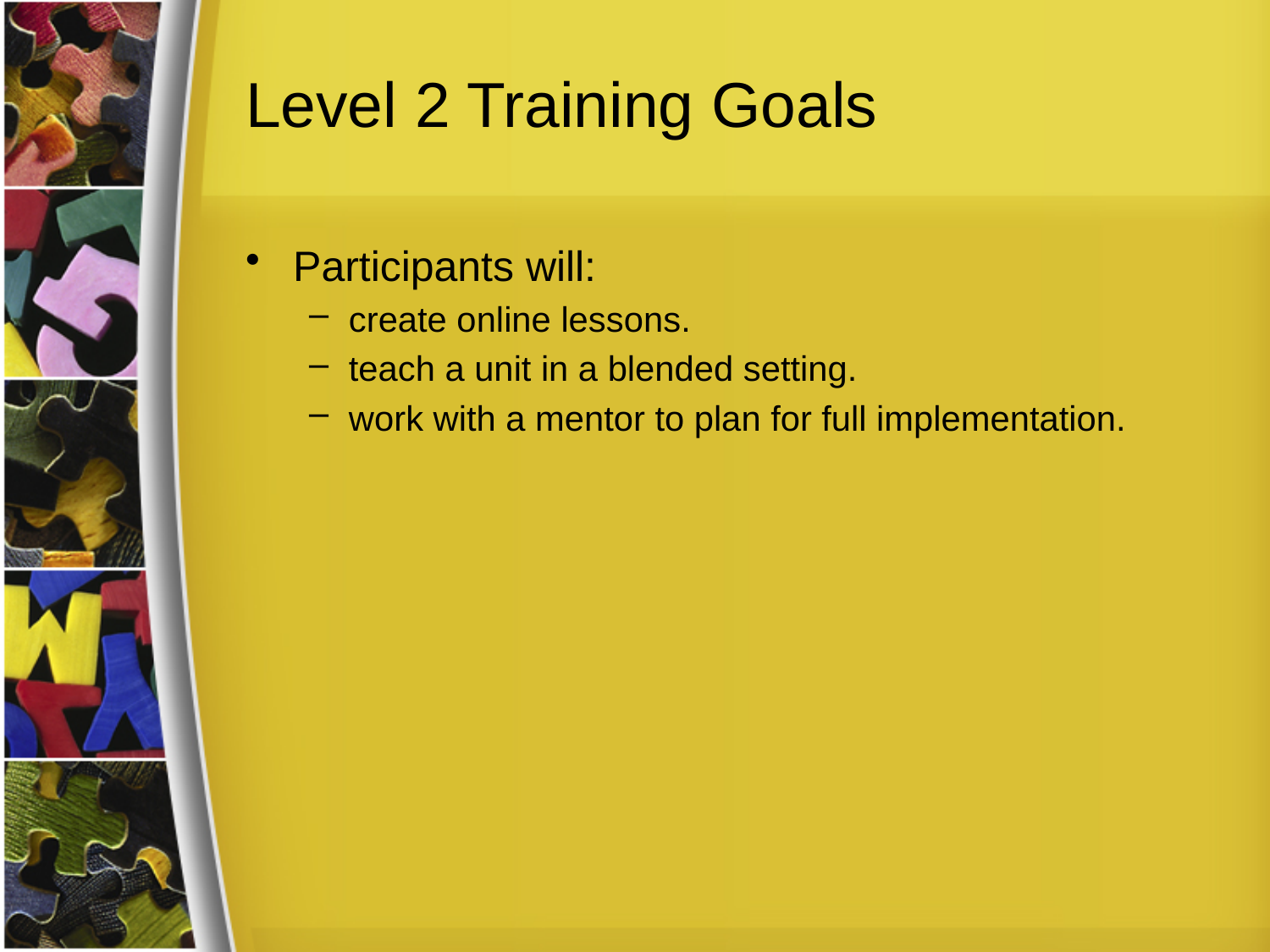

# Level 2 Training Goals
Participants will:
create online lessons.
teach a unit in a blended setting.
work with a mentor to plan for full implementation.